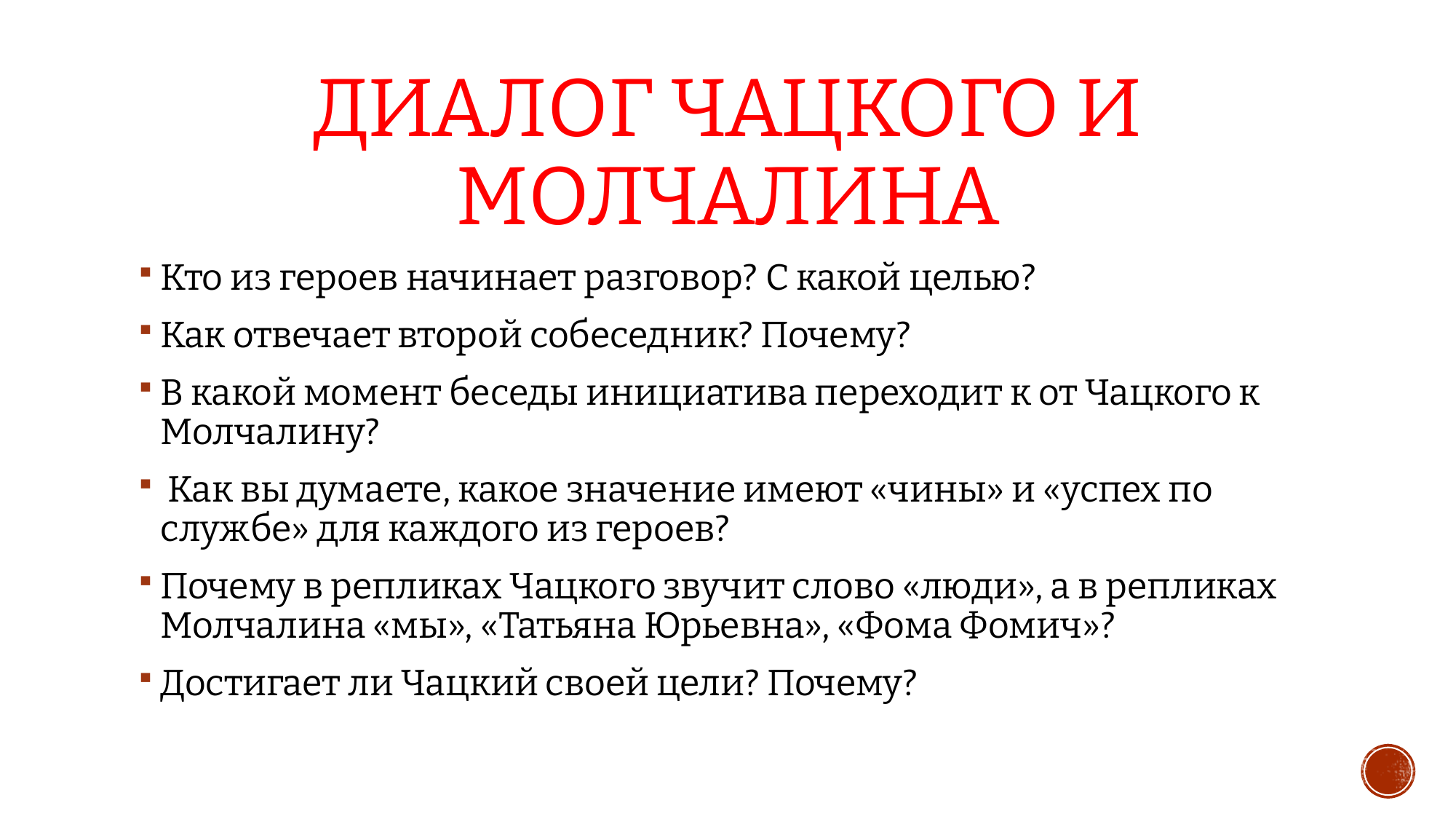

# Диалог Чацкого и Молчалина
Кто из героев начинает разговор? С какой целью?
Как отвечает второй собеседник? Почему?
В какой момент беседы инициатива переходит к от Чацкого к Молчалину?
 Как вы думаете, какое значение имеют «чины» и «успех по службе» для каждого из героев?
Почему в репликах Чацкого звучит слово «люди», а в репликах Молчалина «мы», «Татьяна Юрьевна», «Фома Фомич»?
Достигает ли Чацкий своей цели? Почему?